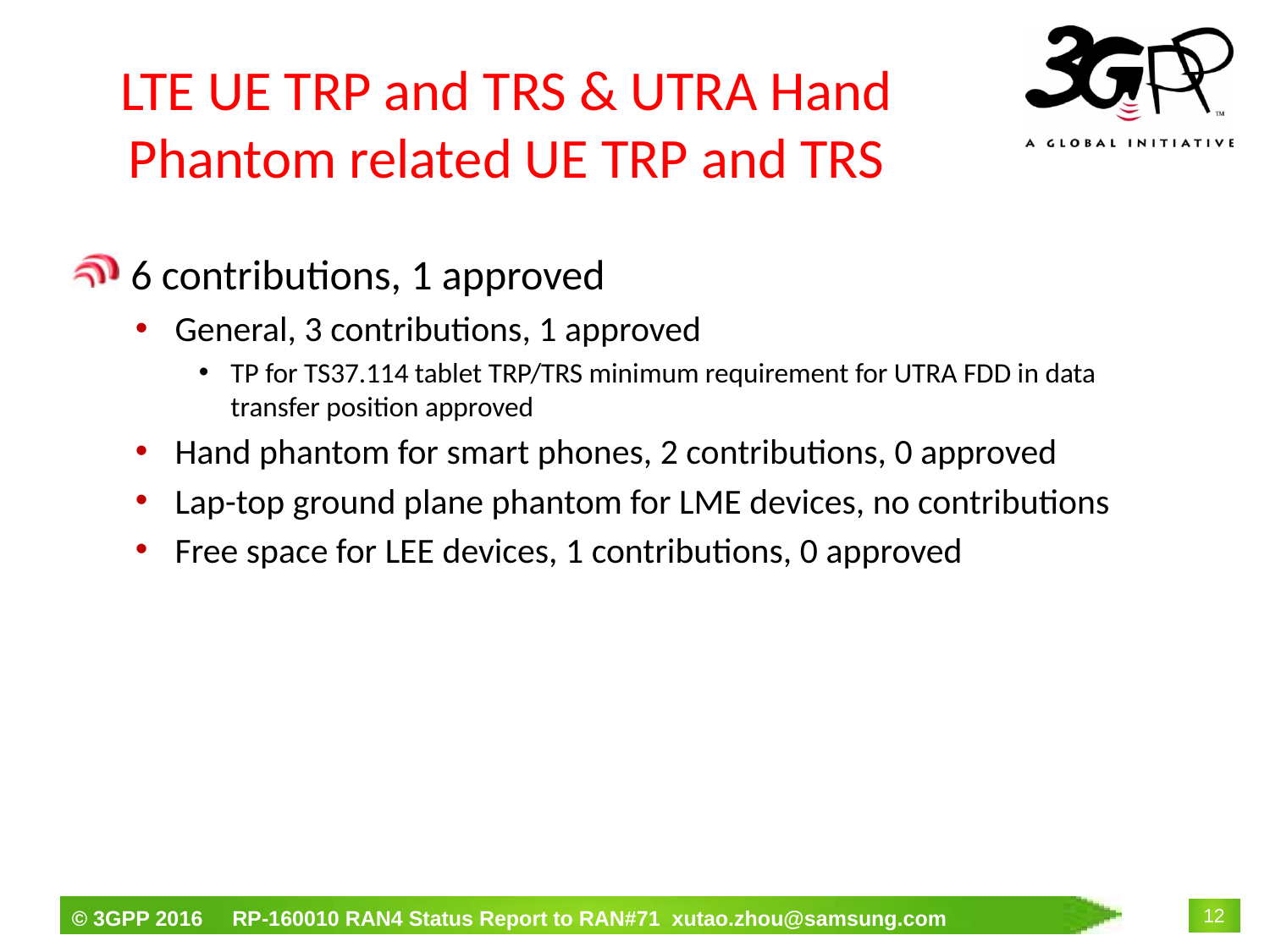

# LTE UE TRP and TRS & UTRA Hand Phantom related UE TRP and TRS
 6 contributions, 1 approved
General, 3 contributions, 1 approved
TP for TS37.114 tablet TRP/TRS minimum requirement for UTRA FDD in data transfer position approved
Hand phantom for smart phones, 2 contributions, 0 approved
Lap-top ground plane phantom for LME devices, no contributions
Free space for LEE devices, 1 contributions, 0 approved